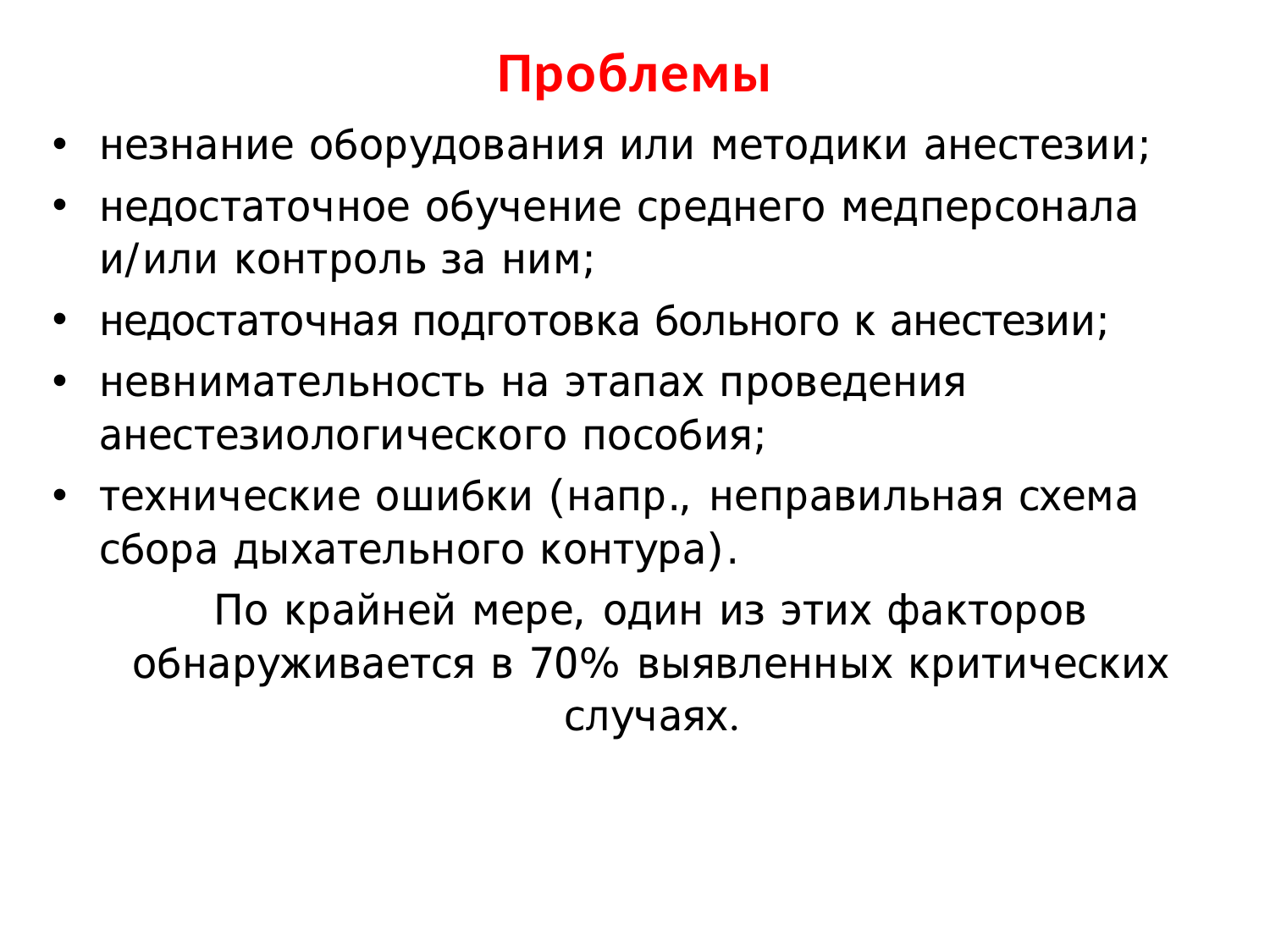

# Проблемы
незнание оборудования или методики анестезии;
недостаточное обучение среднего медперсонала и/или контроль за ним;
недостаточная подготовка больного к анестезии;
невнимательность на этапах проведения анестезиологического пособия;
технические ошибки (напр., неправильная схема сбора дыхательного контура).
По крайней мере, один из этих факторов обнаруживается в 70% выявленных критических случаях.